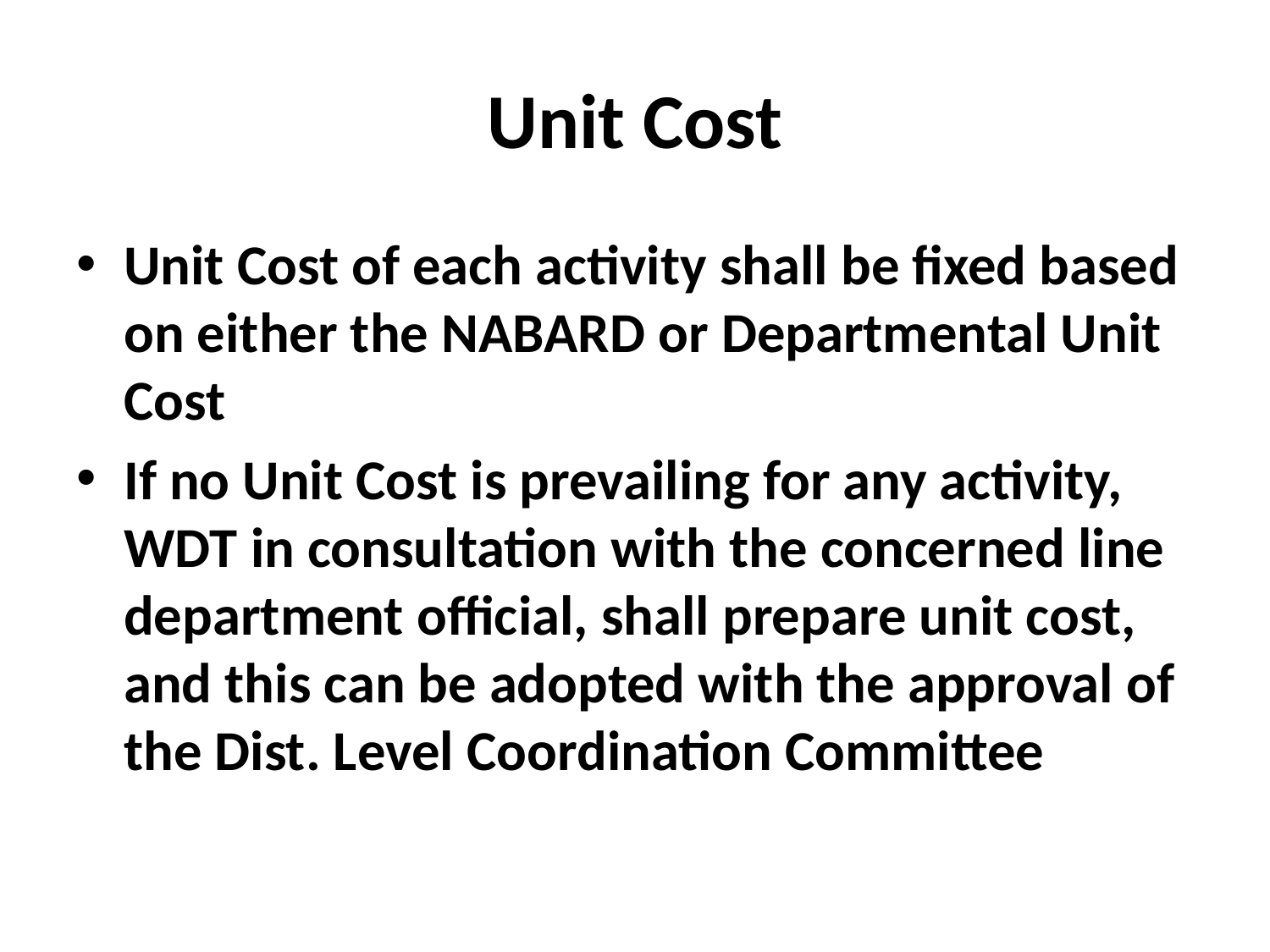

# Unit Cost
Unit Cost of each activity shall be fixed based on either the NABARD or Departmental Unit Cost
If no Unit Cost is prevailing for any activity, WDT in consultation with the concerned line department official, shall prepare unit cost, and this can be adopted with the approval of the Dist. Level Coordination Committee